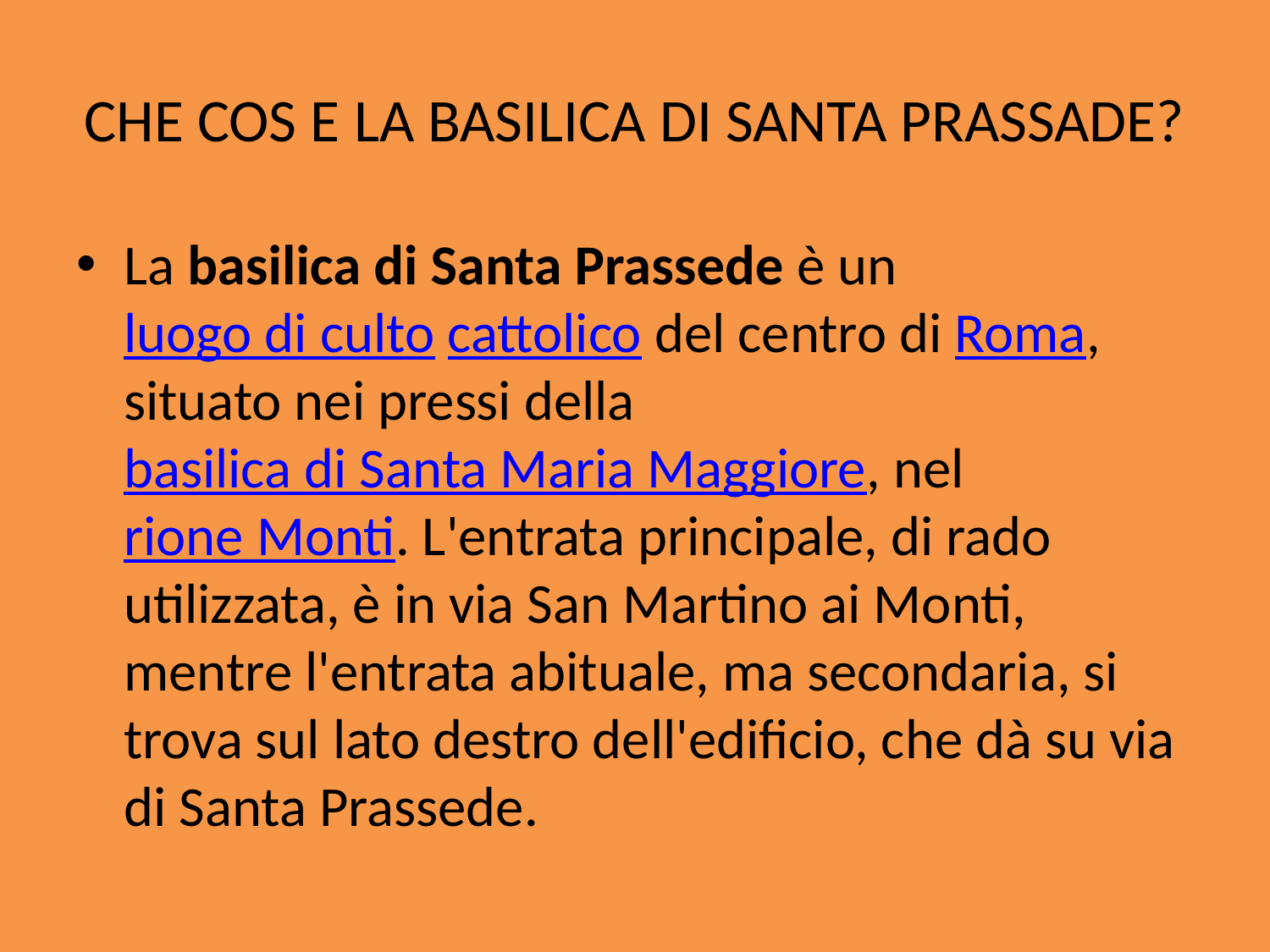

# CHE COS E LA BASILICA DI SANTA PRASSADE?
La basilica di Santa Prassede è un luogo di culto cattolico del centro di Roma, situato nei pressi della basilica di Santa Maria Maggiore, nel rione Monti. L'entrata principale, di rado utilizzata, è in via San Martino ai Monti, mentre l'entrata abituale, ma secondaria, si trova sul lato destro dell'edificio, che dà su via di Santa Prassede.